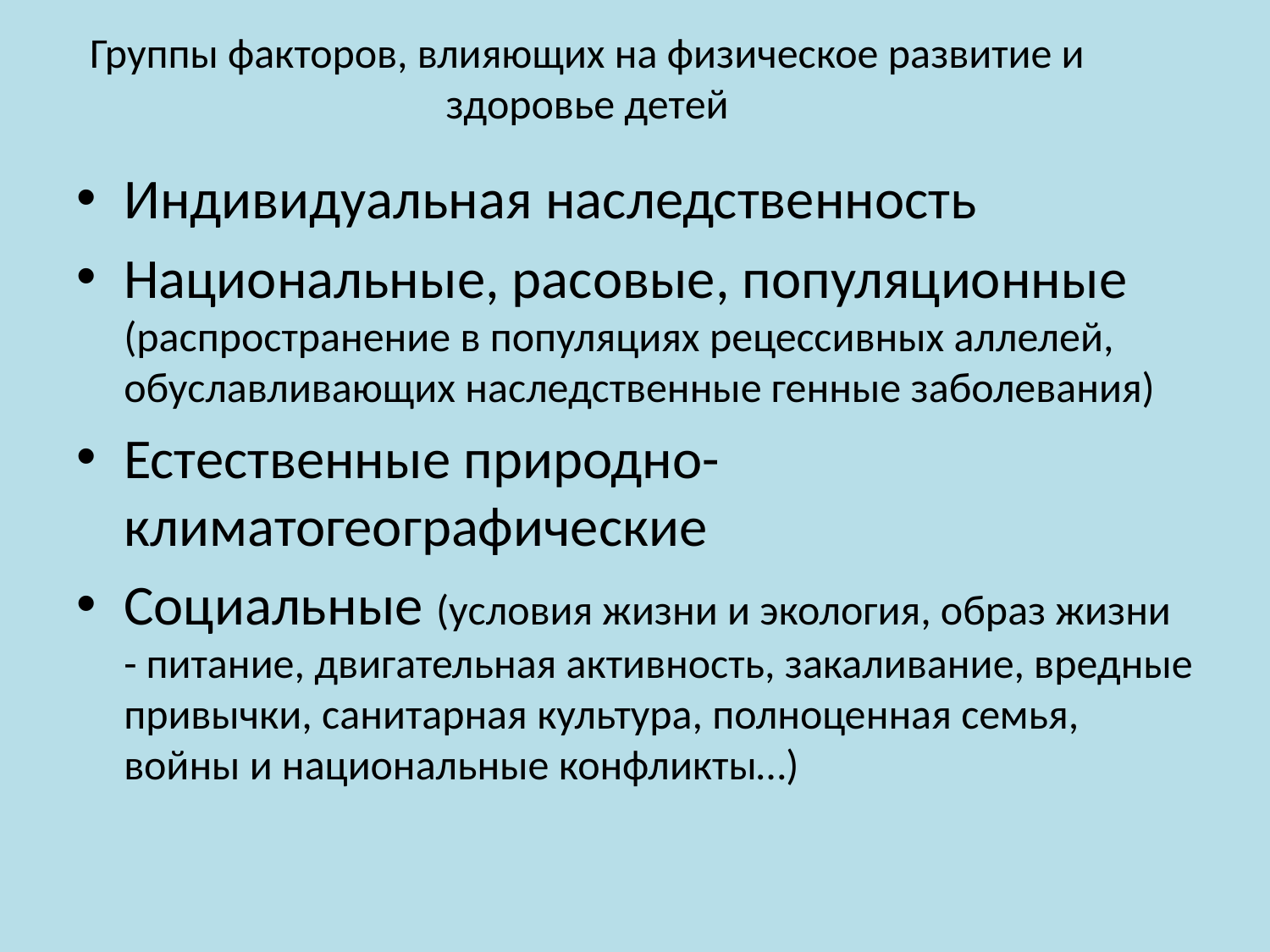

# Группы факторов, влияющих на физическое развитие и здоровье детей
Индивидуальная наследственность
Национальные, расовые, популяционные (распространение в популяциях рецессивных аллелей, обуславливающих наследственные генные заболевания)
Естественные природно-климатогеографические
Социальные (условия жизни и экология, образ жизни - питание, двигательная активность, закаливание, вредные привычки, санитарная культура, полноценная семья, войны и национальные конфликты…)